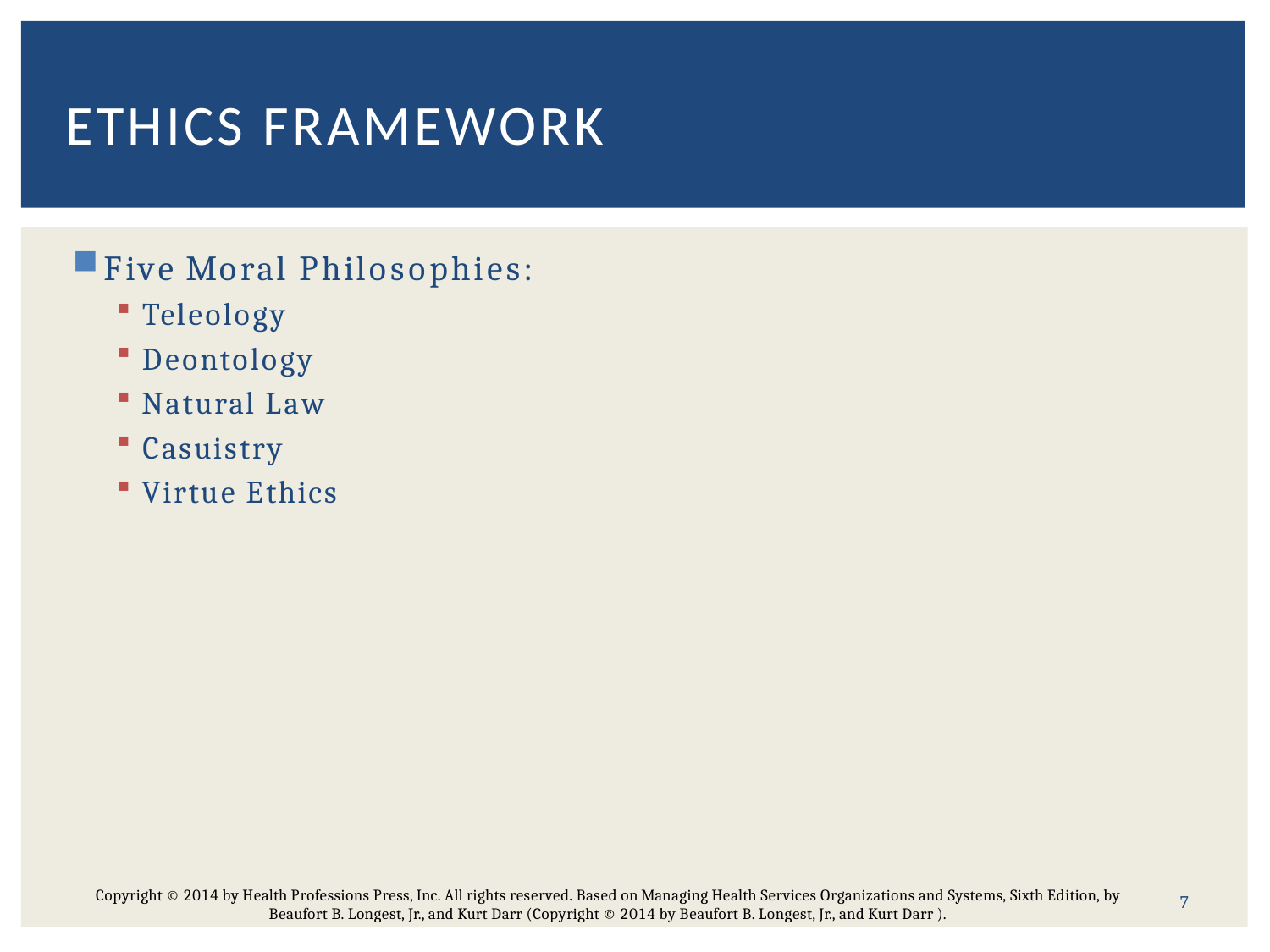

# Ethics Framework
Five Moral Philosophies:
Teleology
Deontology
Natural Law
Casuistry
Virtue Ethics
7